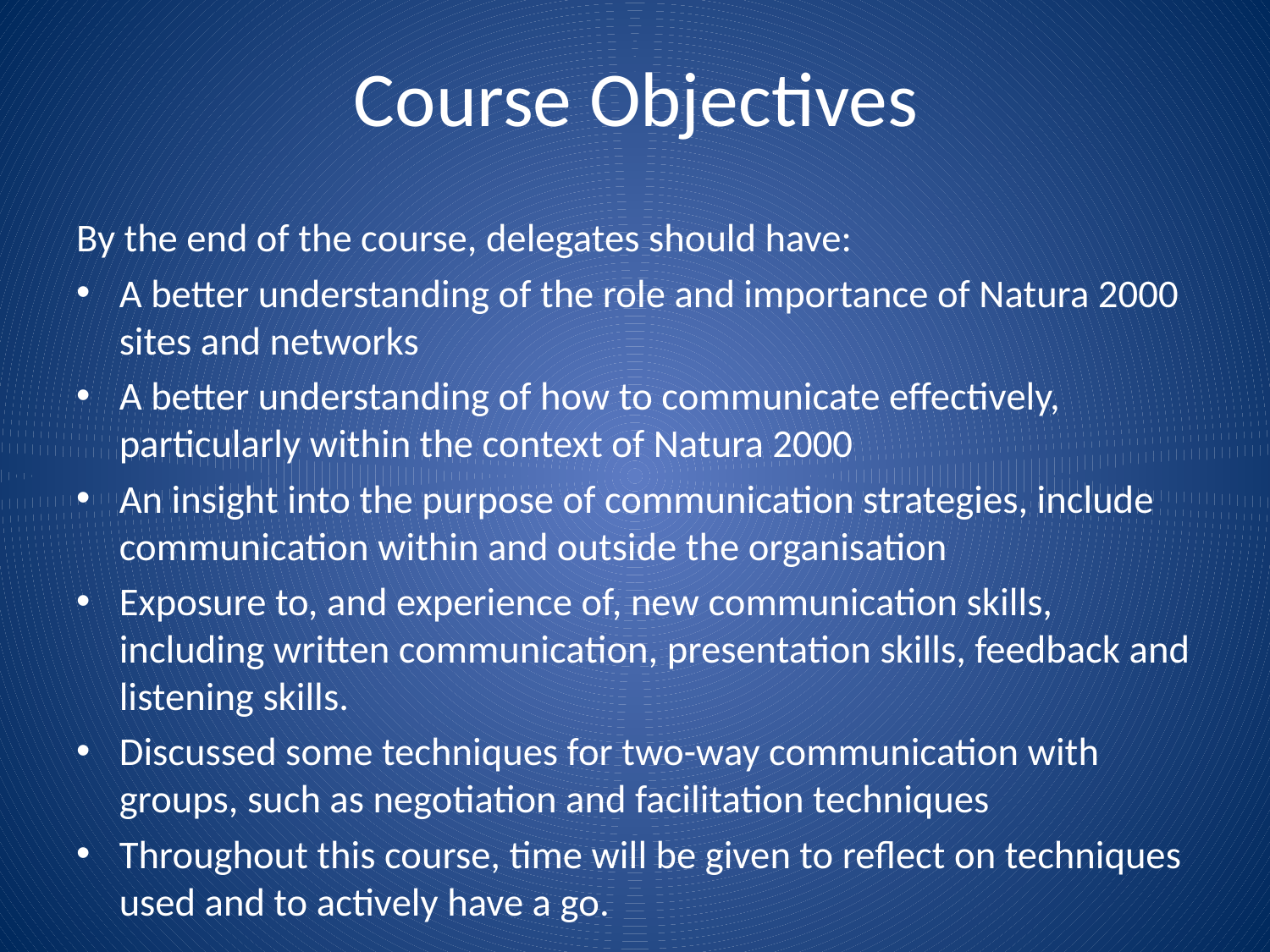

# Course Objectives
By the end of the course, delegates should have:
A better understanding of the role and importance of Natura 2000 sites and networks
A better understanding of how to communicate effectively, particularly within the context of Natura 2000
An insight into the purpose of communication strategies, include communication within and outside the organisation
Exposure to, and experience of, new communication skills, including written communication, presentation skills, feedback and listening skills.
Discussed some techniques for two-way communication with groups, such as negotiation and facilitation techniques
Throughout this course, time will be given to reflect on techniques used and to actively have a go.